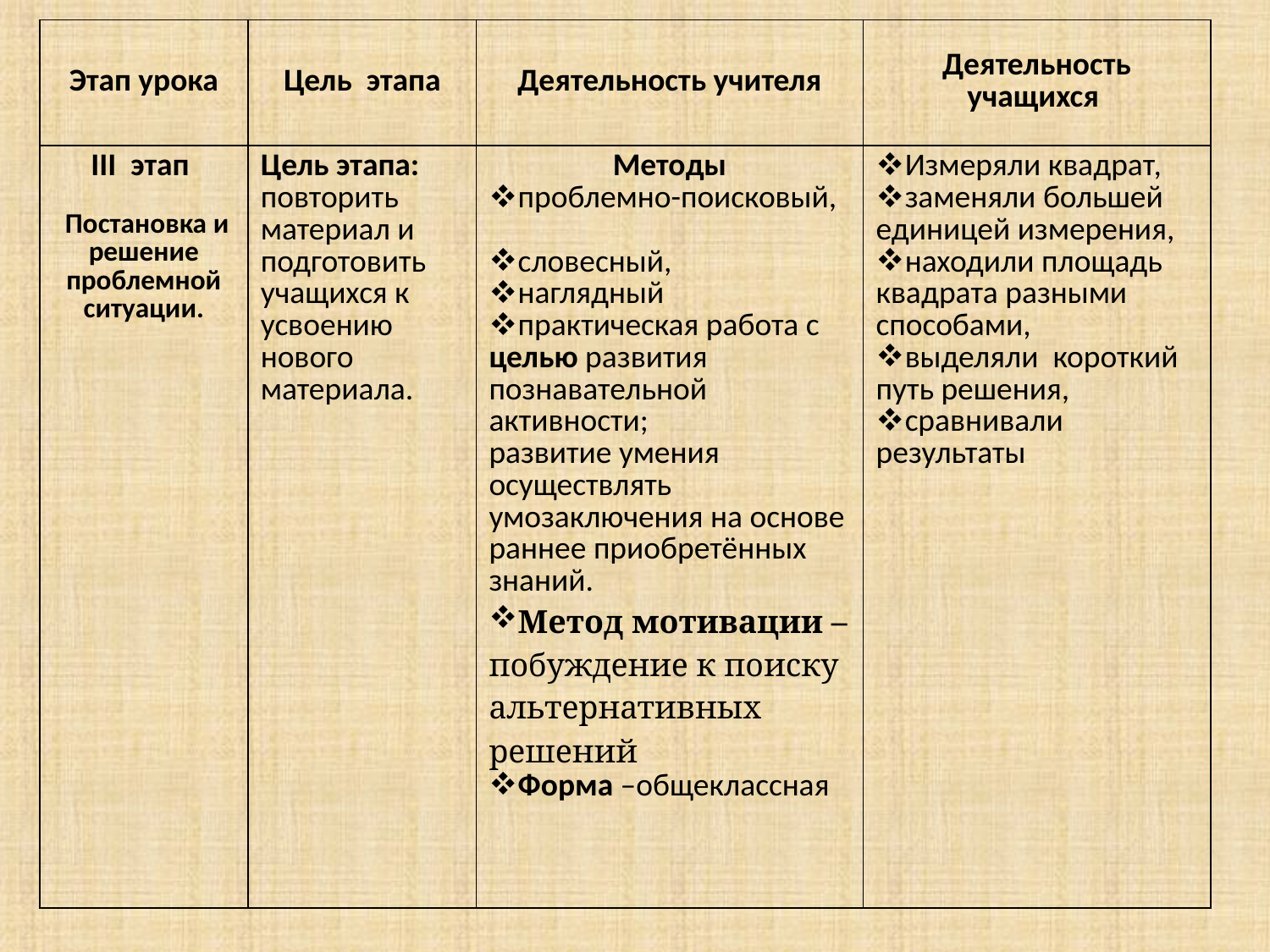

| Этап урока | Цель этапа | Деятельность учителя | Деятельность учащихся |
| --- | --- | --- | --- |
| III этап Постановка и решение проблемной ситуации. | Цель этапа: повторить материал и подготовить учащихся к усвоению нового материала. | Методы проблемно-поисковый, словесный, наглядный практическая работа с целью развития познавательной активности; развитие умения осуществлять умозаключения на основе раннее приобретённых знаний. Метод мотивации – побуждение к поиску альтернативных решений Форма –общеклассная | Измеряли квадрат, заменяли большей единицей измерения, находили площадь квадрата разными способами, выделяли короткий путь решения, сравнивали результаты |